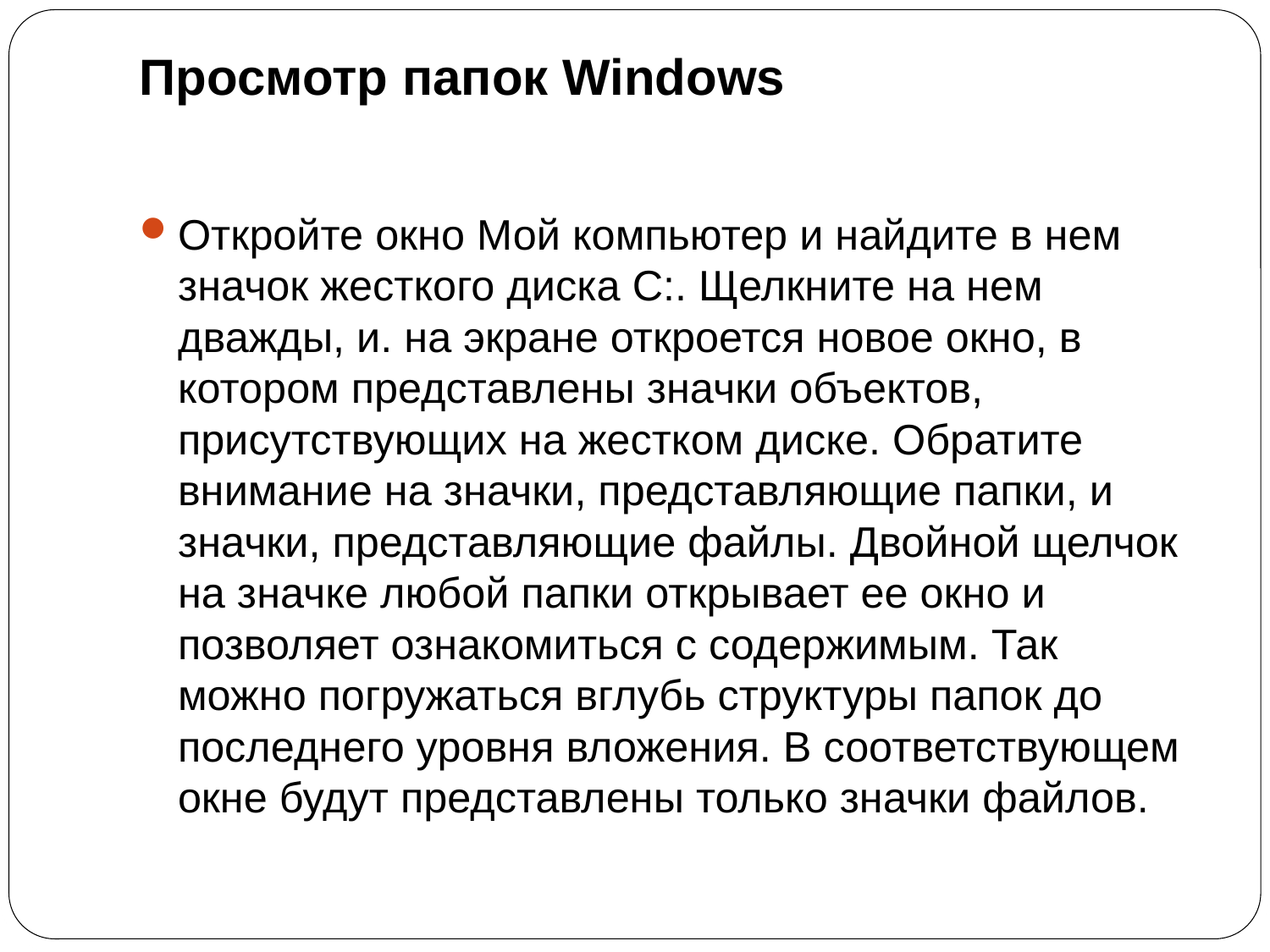

# Просмотр папок Windows
Откройте окно Мой компьютер и найдите в нем значок жесткого диска С:. Щелкните на нем дважды, и. на экране откроется новое окно, в котором представлены значки объектов, присутствующих на жестком диске. Обратите внимание на значки, представляющие папки, и значки, представляющие файлы. Двойной щелчок на значке любой папки открывает ее окно и позволяет ознакомиться с содержимым. Так можно погружаться вглубь структуры папок до последнего уровня вложения. В соответствующем окне будут представлены только значки файлов.